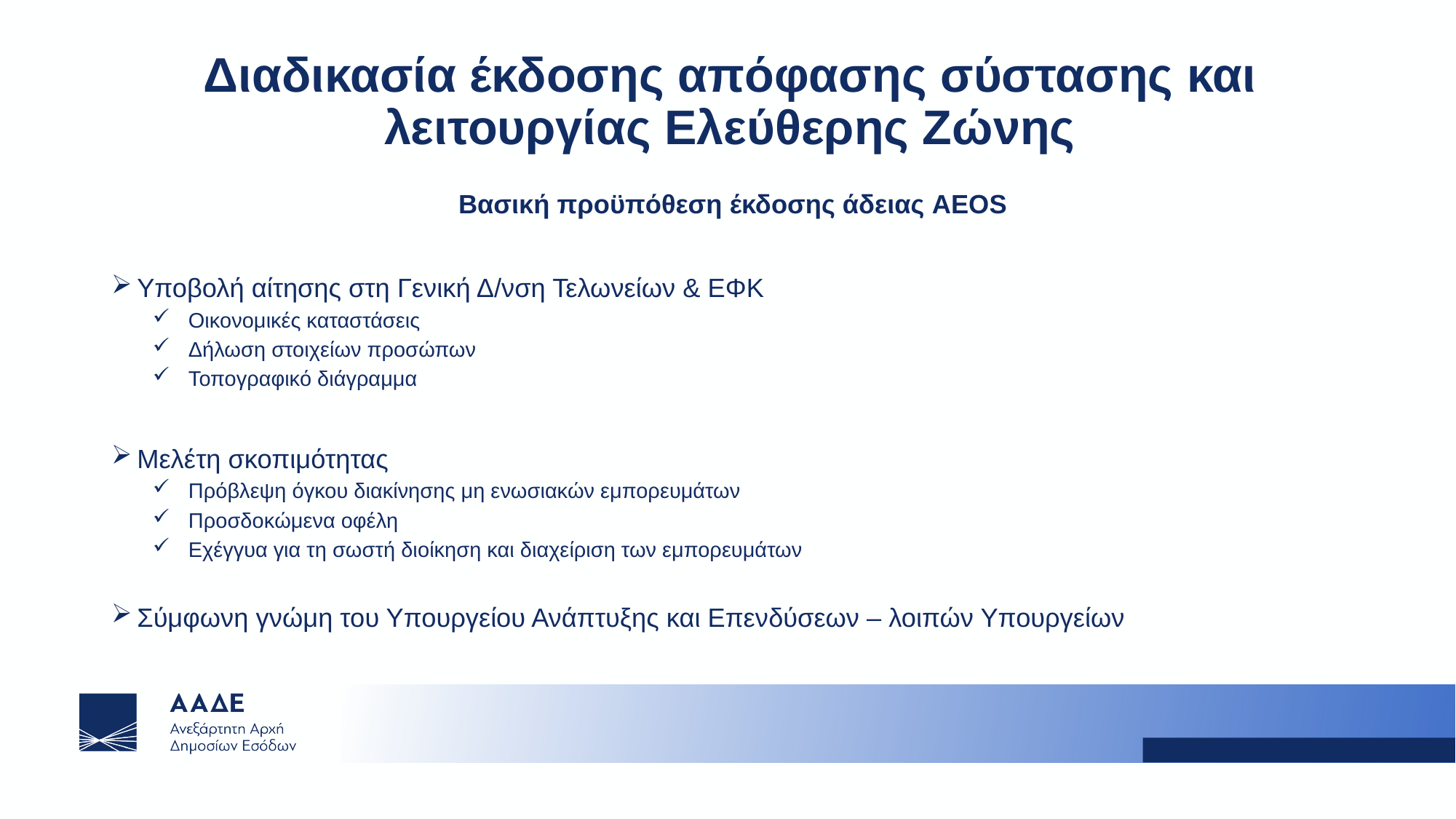

Διαδικασία έκδοσης απόφασης σύστασης και λειτουργίας Ελεύθερης Ζώνης
Βασική προϋπόθεση έκδοσης άδειας AEOS

Yποβολή αίτησης στη Γενική Δ/νση Τελωνείων & ΕΦΚ
Οικονομικές καταστάσεις
Δήλωση στοιχείων προσώπων
Τοπογραφικό διάγραμμα

Μελέτη σκοπιμότητας
Πρόβλεψη όγκου διακίνησης μη ενωσιακών εμπορευμάτων
Προσδοκώμενα οφέλη
Εχέγγυα για τη σωστή διοίκηση και διαχείριση των εμπορευμάτων

Σύμφωνη γνώμη του Υπουργείου Ανάπτυξης και Επενδύσεων – λοιπών Υπουργείων